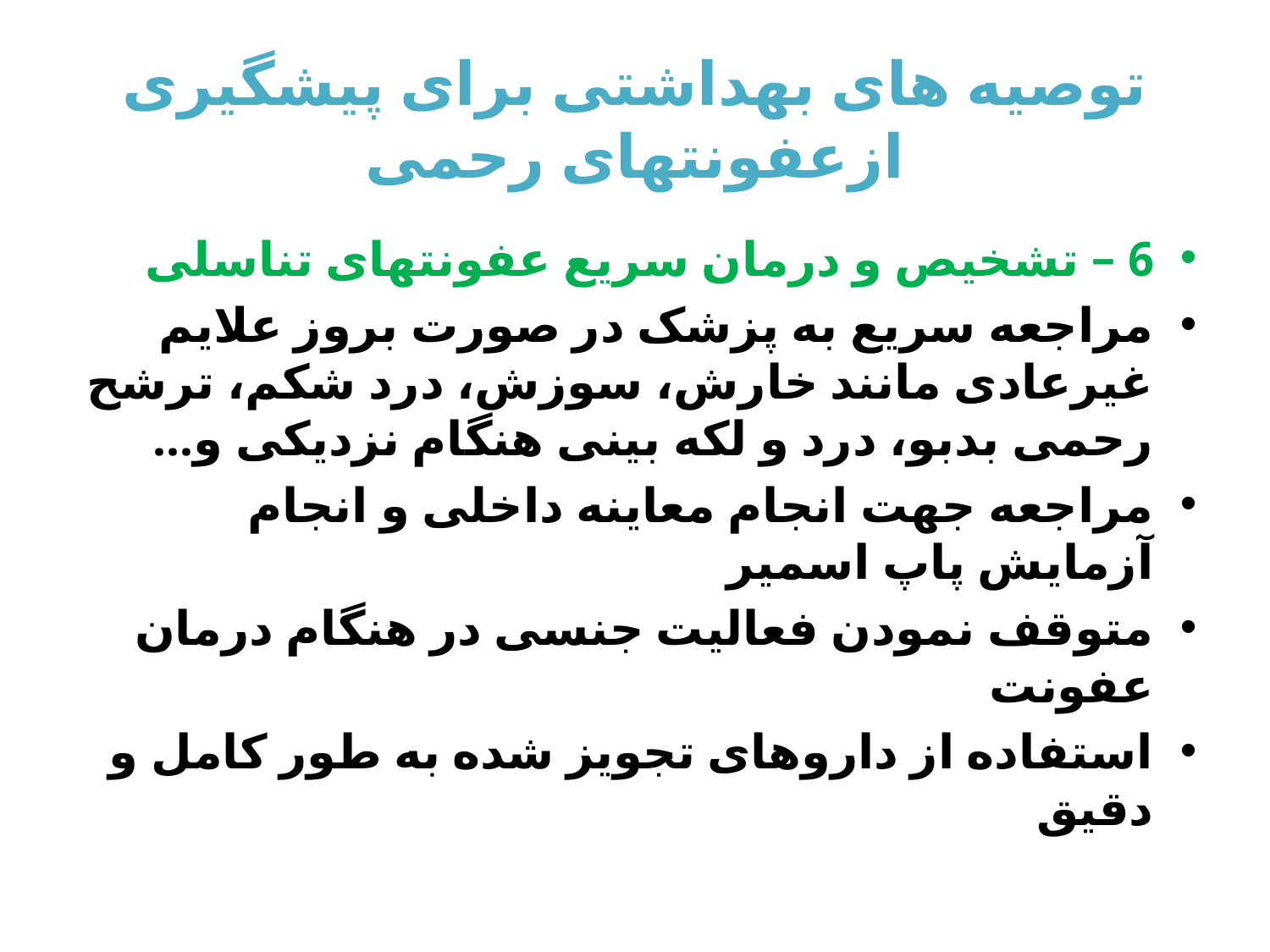

# توصیه های بهداشتی برای پیشگیری ازعفونتهای رحمی
6 – تشخیص و درمان سریع عفونتهای تناسلی
مراجعه سریع به پزشک در صورت بروز علایم غیرعادی مانند خارش، سوزش، درد شکم، ترشح رحمی بدبو، درد و لکه بینی هنگام نزدیکی و...
مراجعه جهت انجام معاینه داخلی و انجام آزمایش پاپ اسمیر
متوقف نمودن فعالیت جنسی در هنگام درمان عفونت
استفاده از داروهای تجویز شده به طور کامل و دقیق